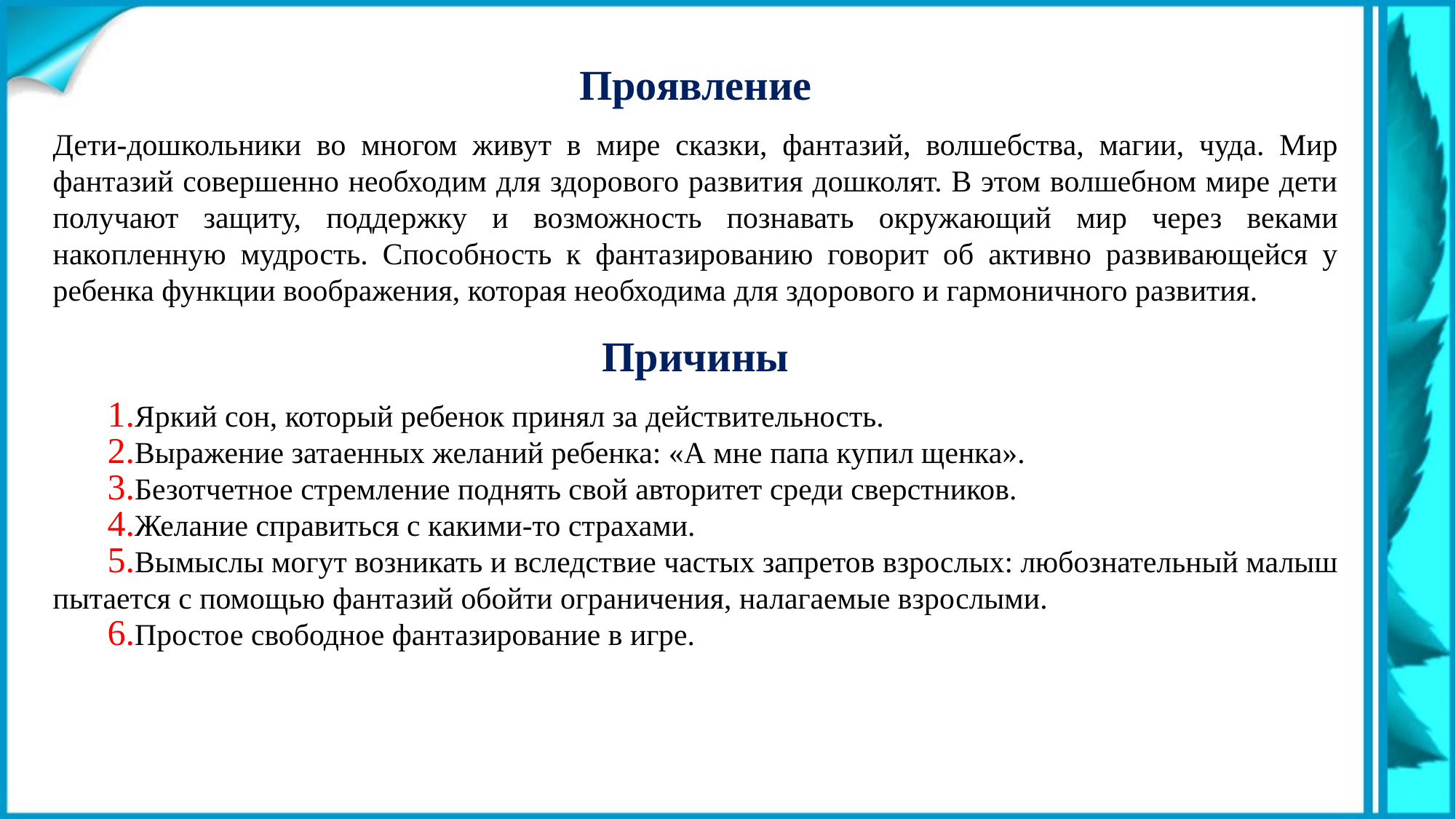

Проявление

Дети-дошкольники во многом живут в мире сказки, фантазий, волшебства, магии, чуда. Мир фантазий совершенно необходим для здорового развития дошколят. В этом волшебном мире дети получают защиту, поддержку и возможность познавать окружающий мир через веками накопленную мудрость. Способность к фантазированию говорит об активно развивающейся у ребенка функции воображения, которая необходима для здорового и гармоничного развития.

Причины

Яркий сон, который ребенок принял за действительность.
Выражение затаенных желаний ребенка: «А мне папа купил щенка».
Безотчетное стремление поднять свой авторитет среди сверстников.
Желание справиться с какими-то страхами.
Вымыслы могут возникать и вследствие частых запретов взрослых: любознательный малыш пытается с помощью фантазий обойти ограничения, налагаемые взрослыми.
Простое свободное фантазирование в игре.